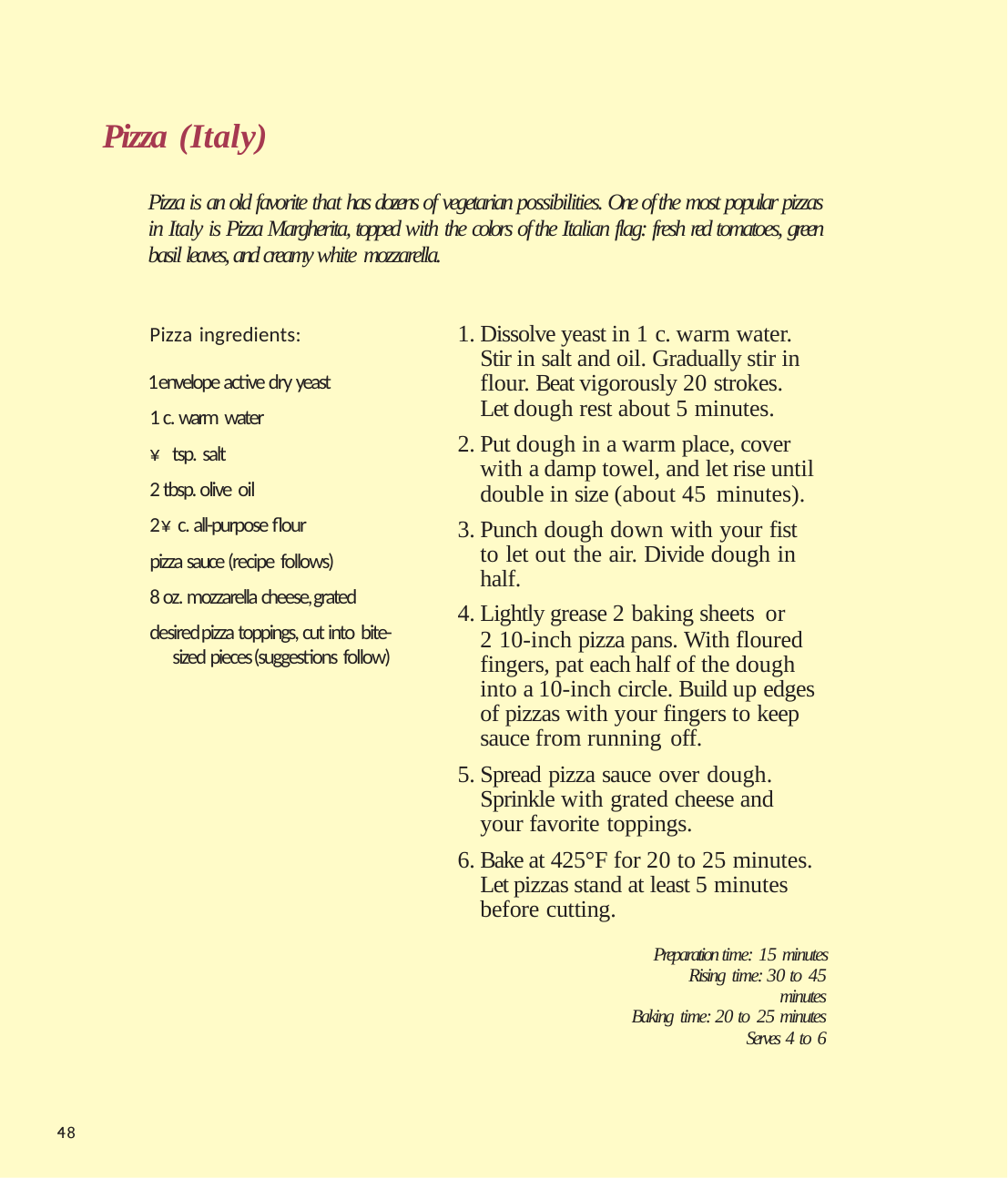

# Pizza (Italy)
Pizza is an old favorite that has dozens of vegetarian possibilities. One of the most popular pizzas  in Italy is Pizza Margherita, topped with the colors of the Italian flag: fresh red tomatoes, green  basil leaves, and creamy white mozzarella.
Dissolve yeast in 1 c. warm water.  Stir in salt and oil. Gradually stir in  flour. Beat vigorously 20 strokes.  Let dough rest about 5 minutes.
Put dough in a warm place, cover  with a damp towel, and let rise until  double in size (about 45 minutes).
Punch dough down with your fist  to let out the air. Divide dough in  half.
Lightly grease 2 baking sheets or
2 10-inch pizza pans. With floured  fingers, pat each half of the dough  into a 10-inch circle. Build up edges  of pizzas with your fingers to keep  sauce from running off.
Spread pizza sauce over dough.  Sprinkle with grated cheese and  your favorite toppings.
Bake at 425°F for 20 to 25 minutes.  Let pizzas stand at least 5 minutes  before cutting.
Preparation time: 15 minutes  Rising  time: 30 to  45 minutes
Baking  time: 20 to  25 minutes
Serves  4 to 6
Pizza ingredients:
envelope active dry yeast  1 c. warm water
¥ tsp. salt
tbsp. olive oil
2¥ c. all-purpose flour  pizza sauce (recipe follows)
8 oz. mozzarella cheese, grated  desired pizza toppings, cut into bite-
sized pieces (suggestions follow)
48